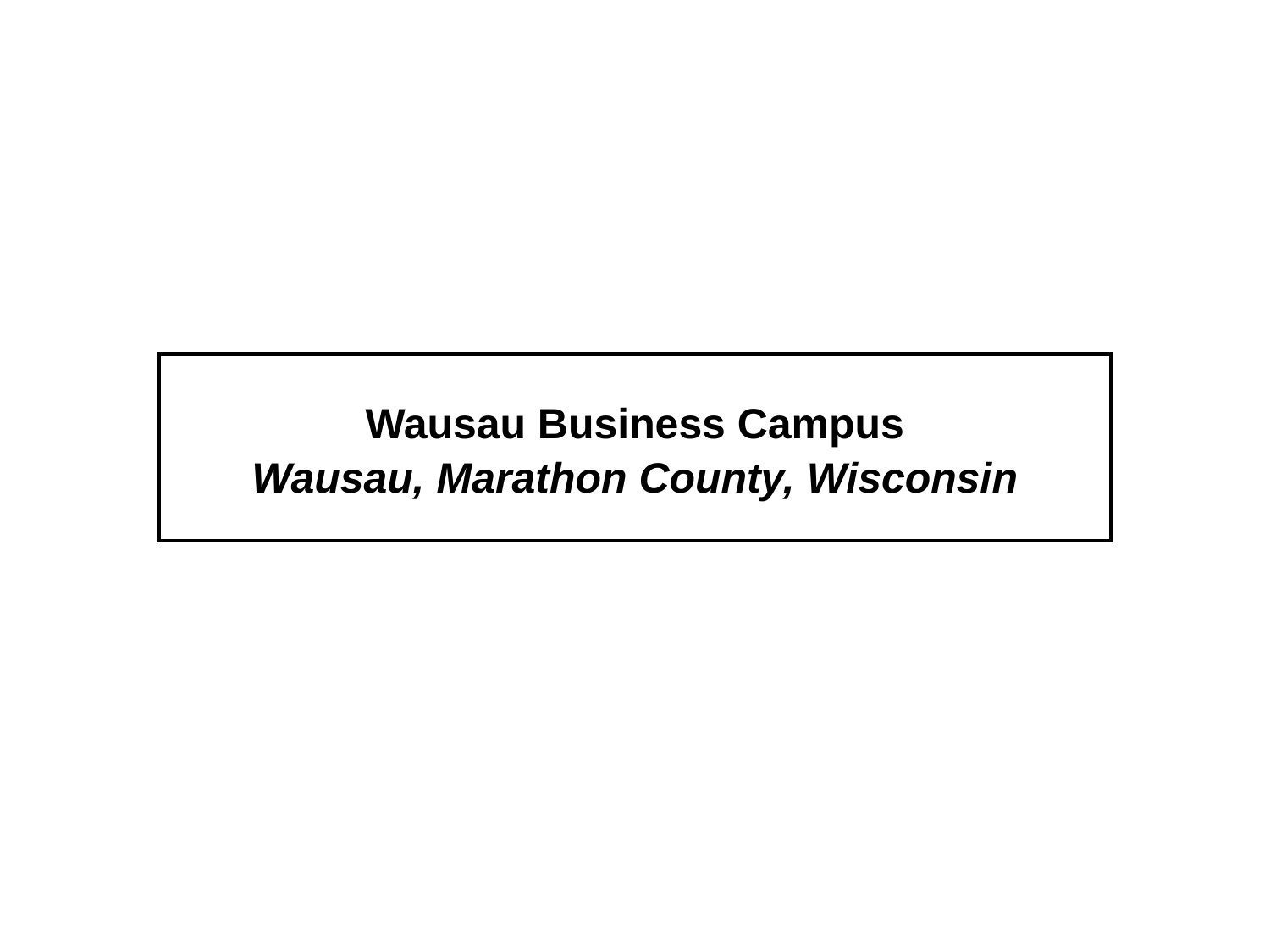

Wausau Business Campus
Wausau, Marathon County, Wisconsin